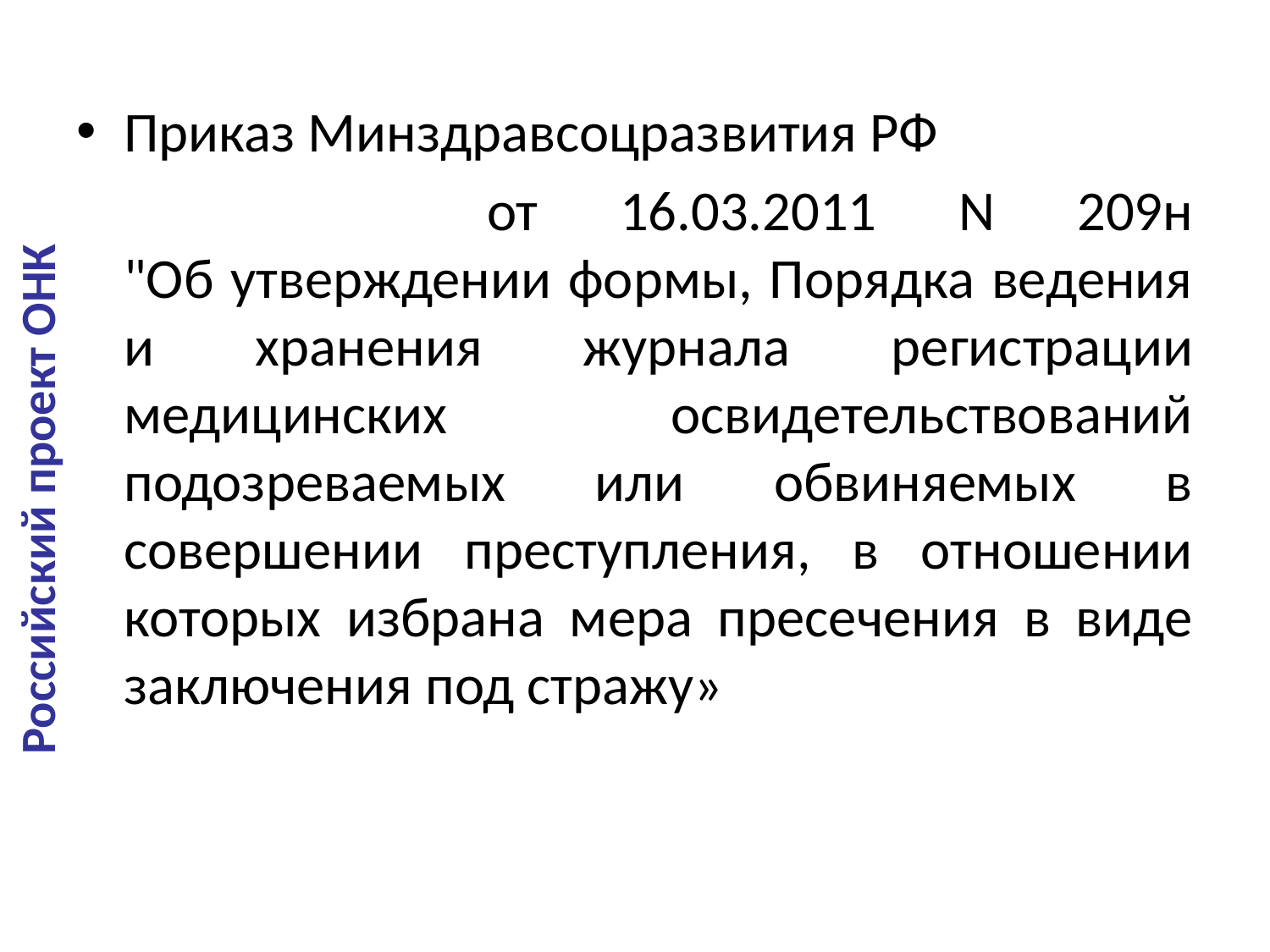

Приказ Минздравсоцразвития РФ
     от 16.03.2011 N 209н
"Об утверждении формы, Порядка ведения и хранения журнала регистрации медицинских освидетельствований подозреваемых или обвиняемых в совершении преступления, в отношении которых избрана мера пресечения в виде заключения под стражу»
Российский проект ОНК